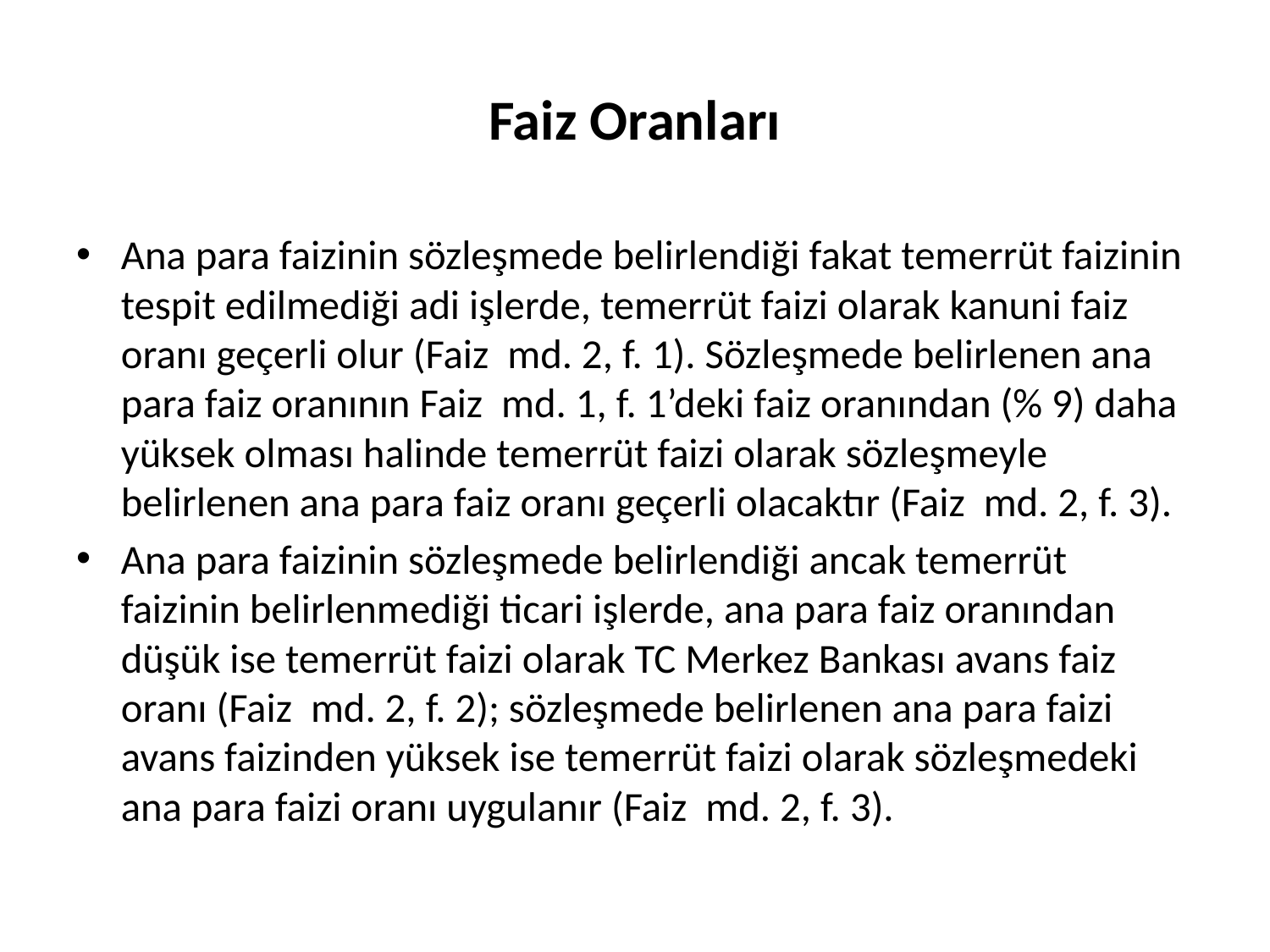

# Faiz Oranları
Ana para faizinin sözleşmede belirlendiği fakat temerrüt faizinin tespit edilmediği adi işlerde, temerrüt faizi olarak kanuni faiz oranı geçerli olur (Faiz  md. 2, f. 1). Sözleşmede belirlenen ana para faiz oranının Faiz  md. 1, f. 1’deki faiz oranından (% 9) daha yüksek olması halinde temerrüt faizi olarak sözleşmeyle belirlenen ana para faiz oranı geçerli olacaktır (Faiz  md. 2, f. 3).
Ana para faizinin sözleşmede belirlendiği ancak temerrüt faizinin belirlenmediği ticari işlerde, ana para faiz oranından düşük ise temerrüt faizi olarak TC Merkez Bankası avans faiz oranı (Faiz  md. 2, f. 2); sözleşmede belirlenen ana para faizi avans faizinden yüksek ise temerrüt faizi olarak sözleşmedeki ana para faizi oranı uygulanır (Faiz  md. 2, f. 3).